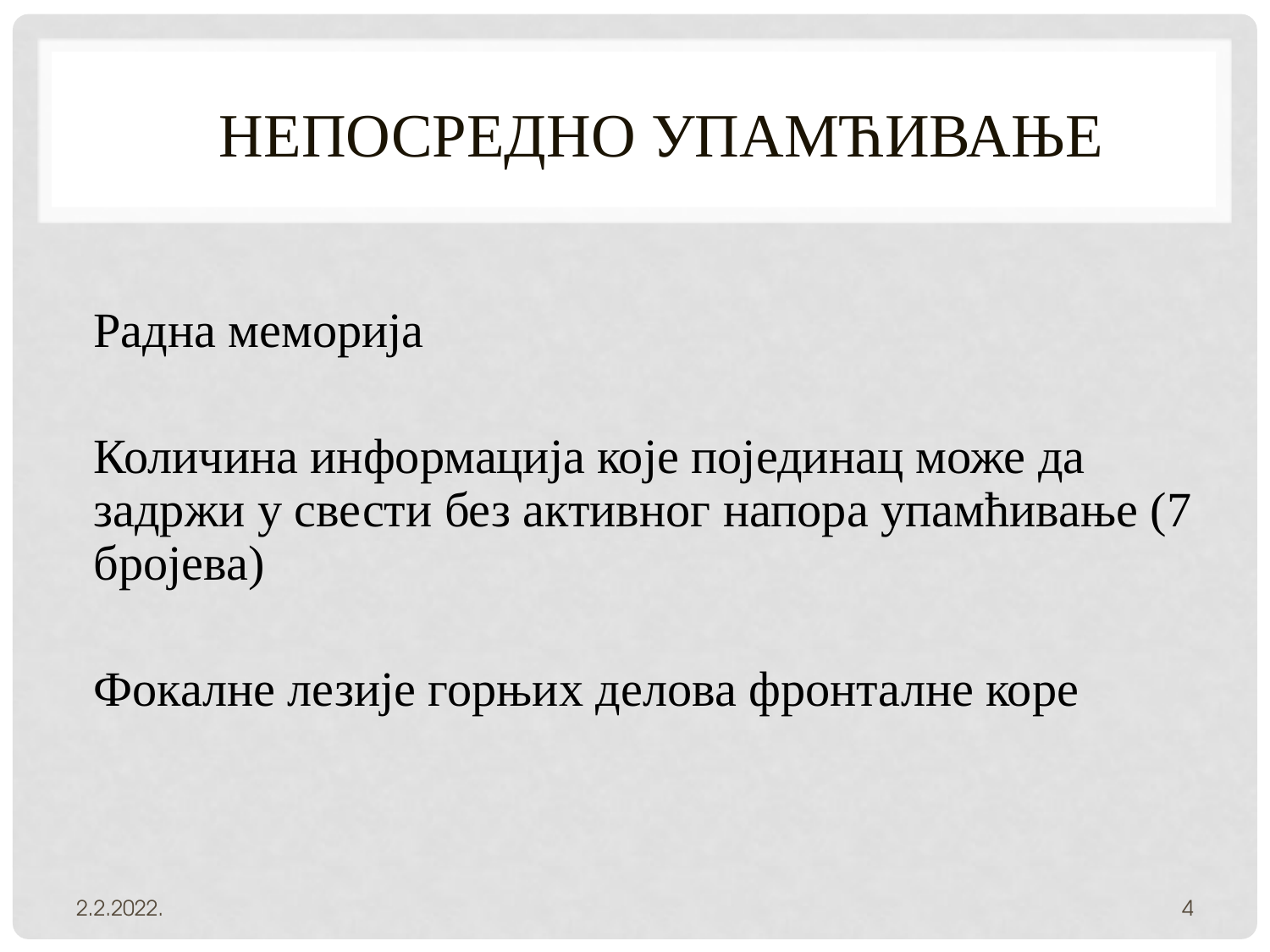

# НЕПОСРЕДНО УПАМЋИВАЊЕ
Радна меморија

Количина информација које појединац може да задржи у свести без активног напора упамћивање (7 бројева)

Фокалне лезије горњих делова фронталне коре
2.2.2022.
4